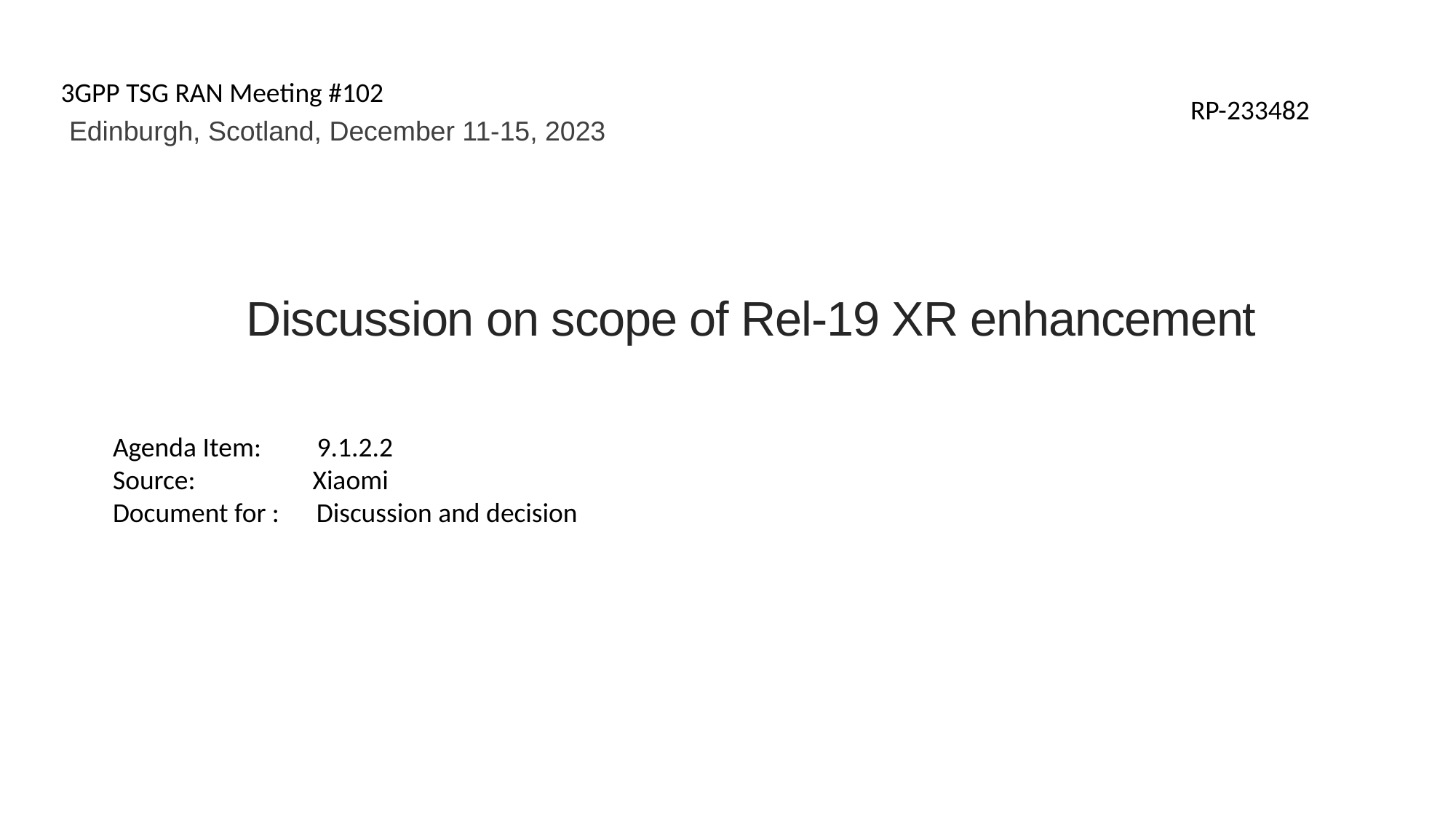

RP-233482
3GPP TSG RAN Meeting #102

Edinburgh, Scotland, December 11-15, 2023

# Discussion on scope of Rel-19 XR enhancement
Agenda Item:         9.1.2.2
Source:                   Xiaomi
Document for :      Discussion and decision